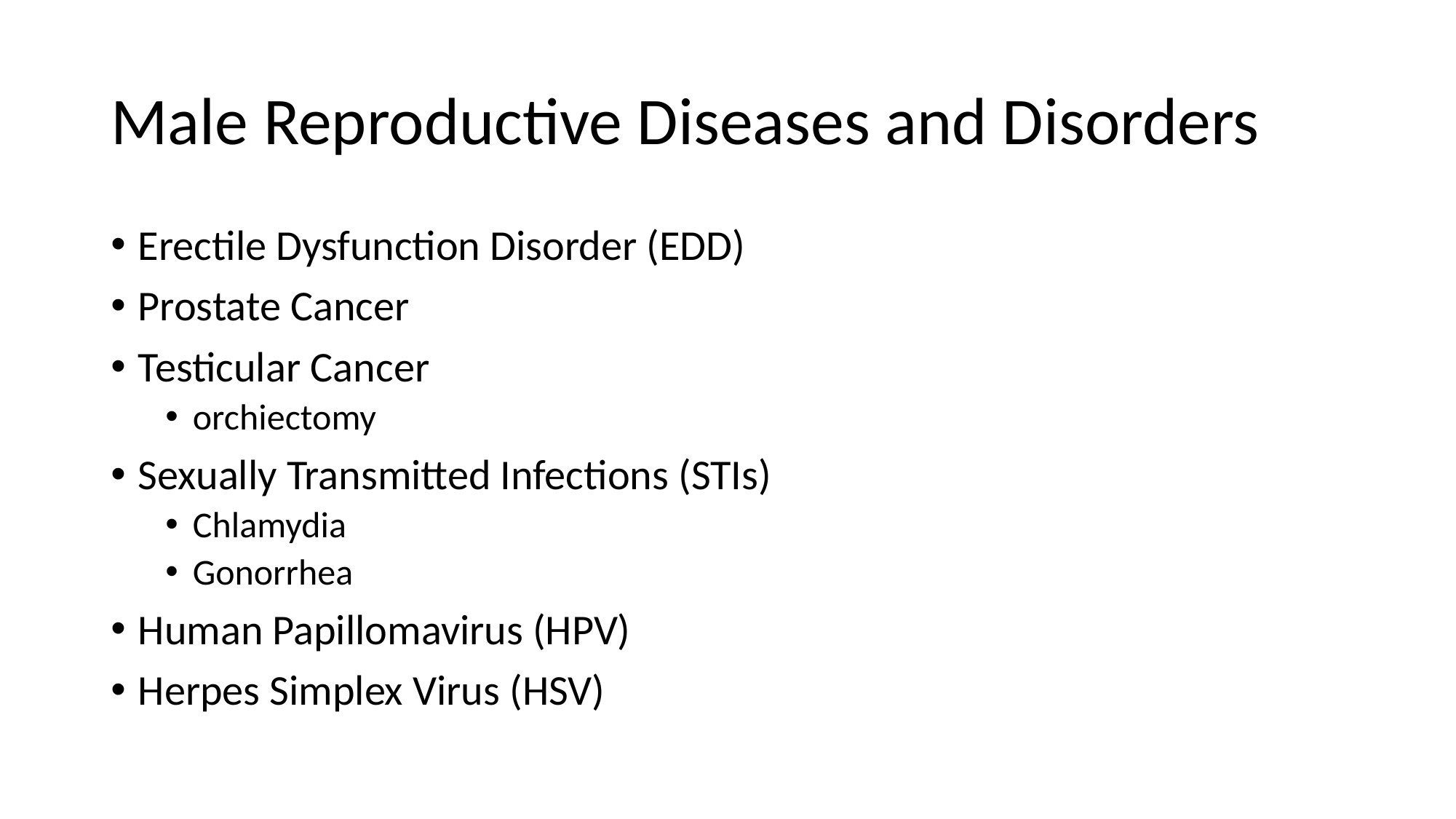

# Male Reproductive Diseases and Disorders
Erectile Dysfunction Disorder (EDD)
Prostate Cancer
Testicular Cancer
orchiectomy
Sexually Transmitted Infections (STIs)
Chlamydia
Gonorrhea
Human Papillomavirus (HPV)
Herpes Simplex Virus (HSV)